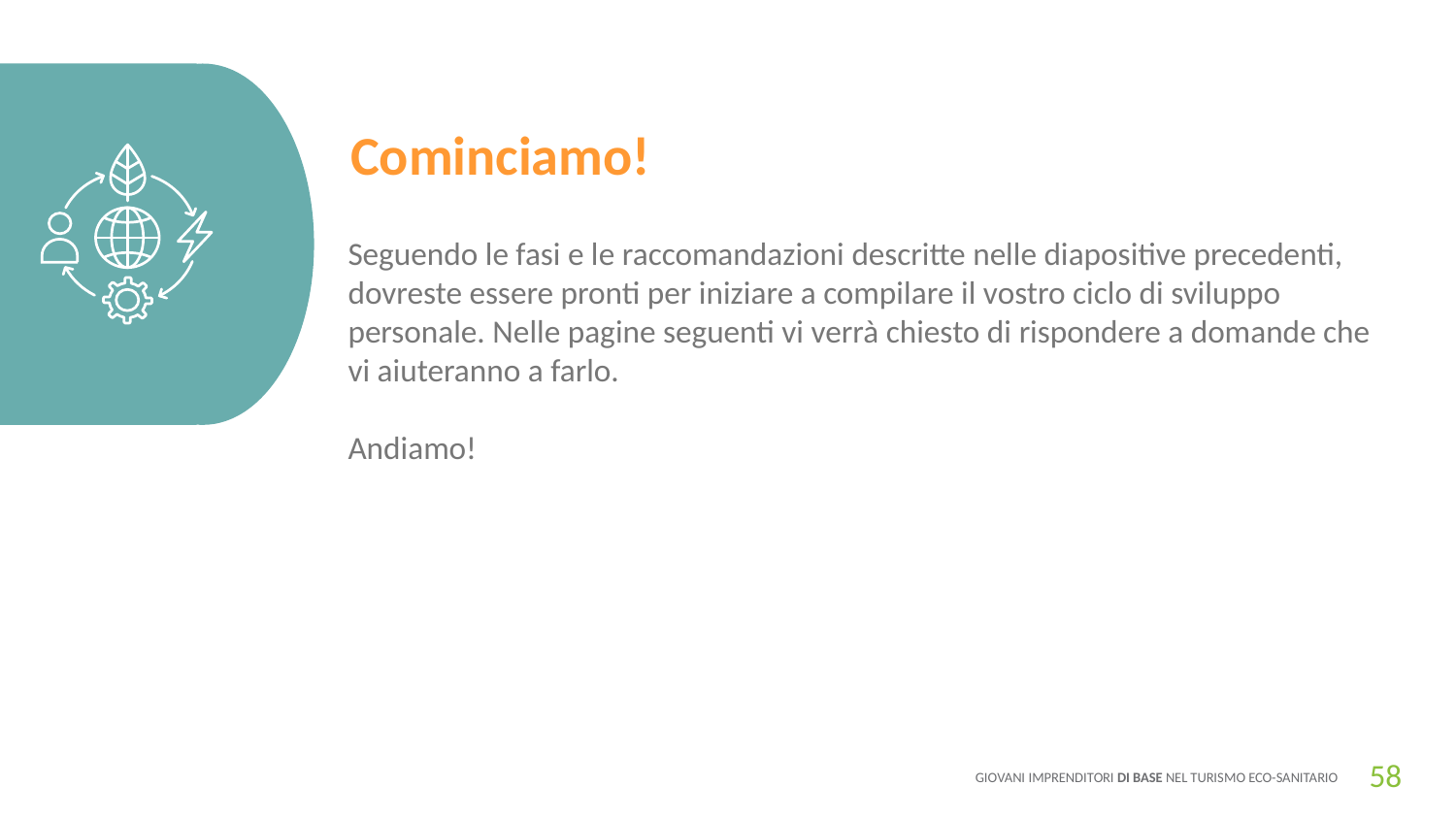

Cominciamo!

Seguendo le fasi e le raccomandazioni descritte nelle diapositive precedenti, dovreste essere pronti per iniziare a compilare il vostro ciclo di sviluppo personale. Nelle pagine seguenti vi verrà chiesto di rispondere a domande che vi aiuteranno a farlo.

Andiamo!

-
58